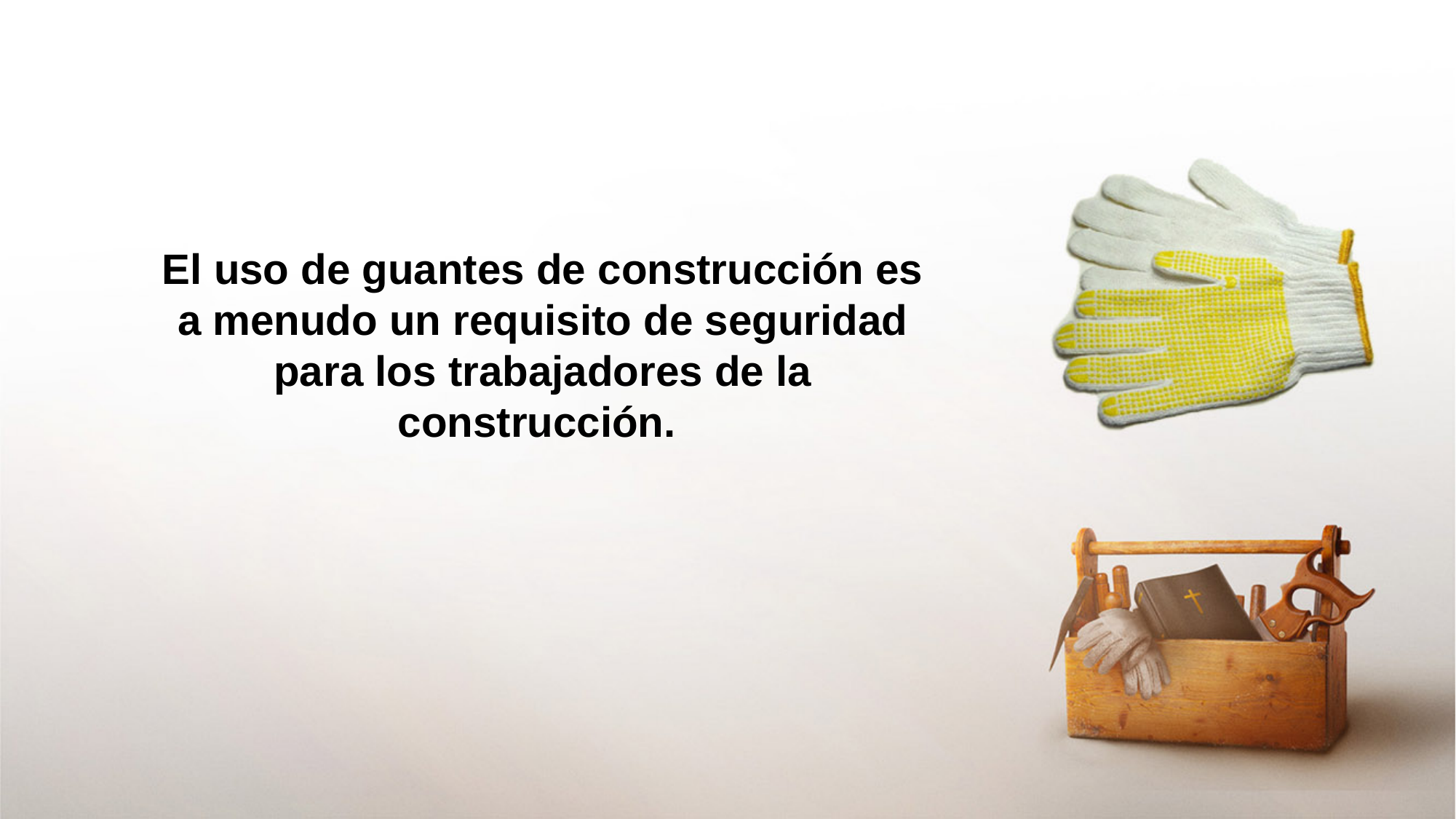

El uso de guantes de construcción es a menudo un requisito de seguridad para los trabajadores de la construcción.